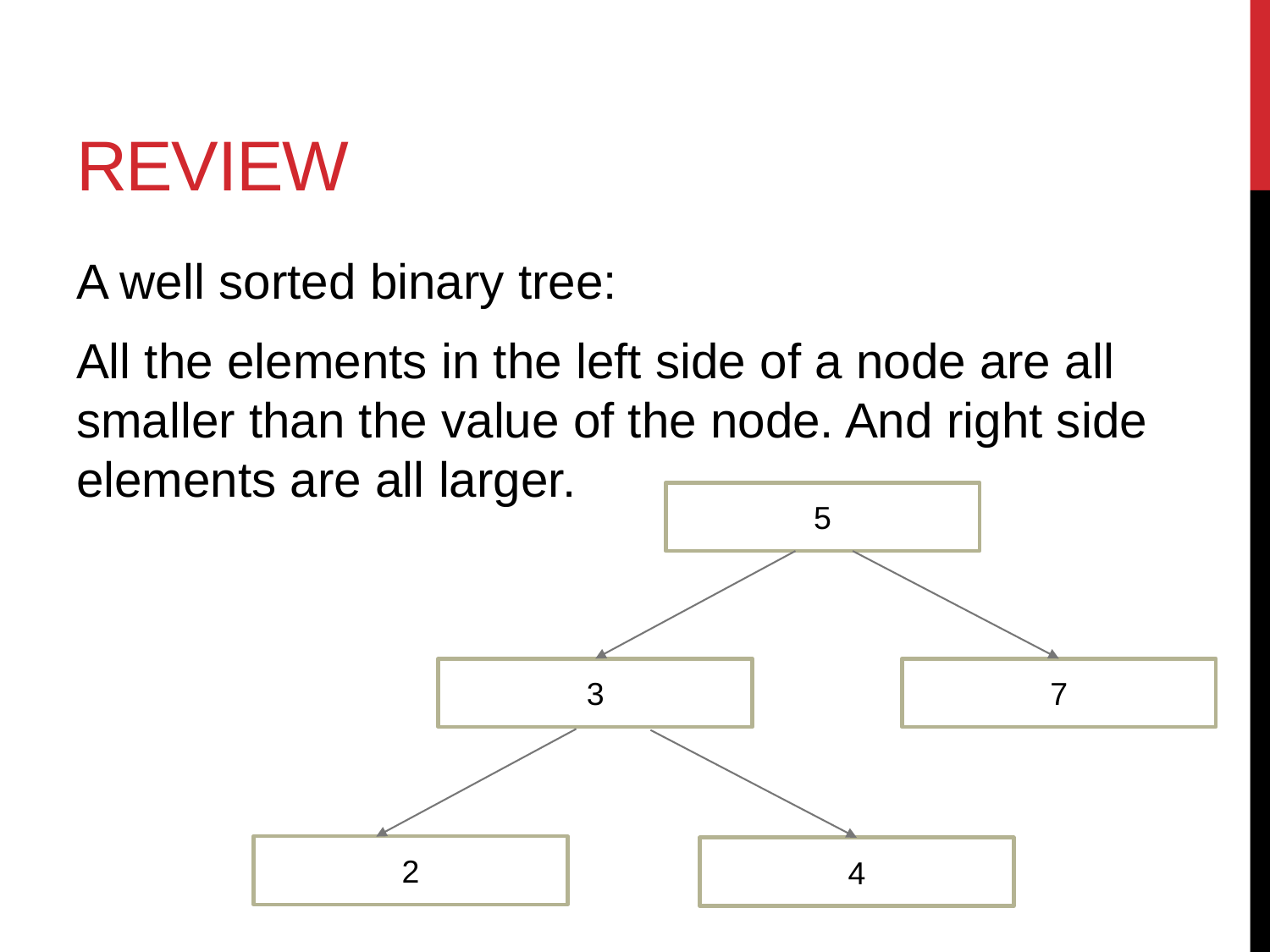

# Review
A well sorted binary tree:
All the elements in the left side of a node are all smaller than the value of the node. And right side elements are all larger.

5
7
3
2
4